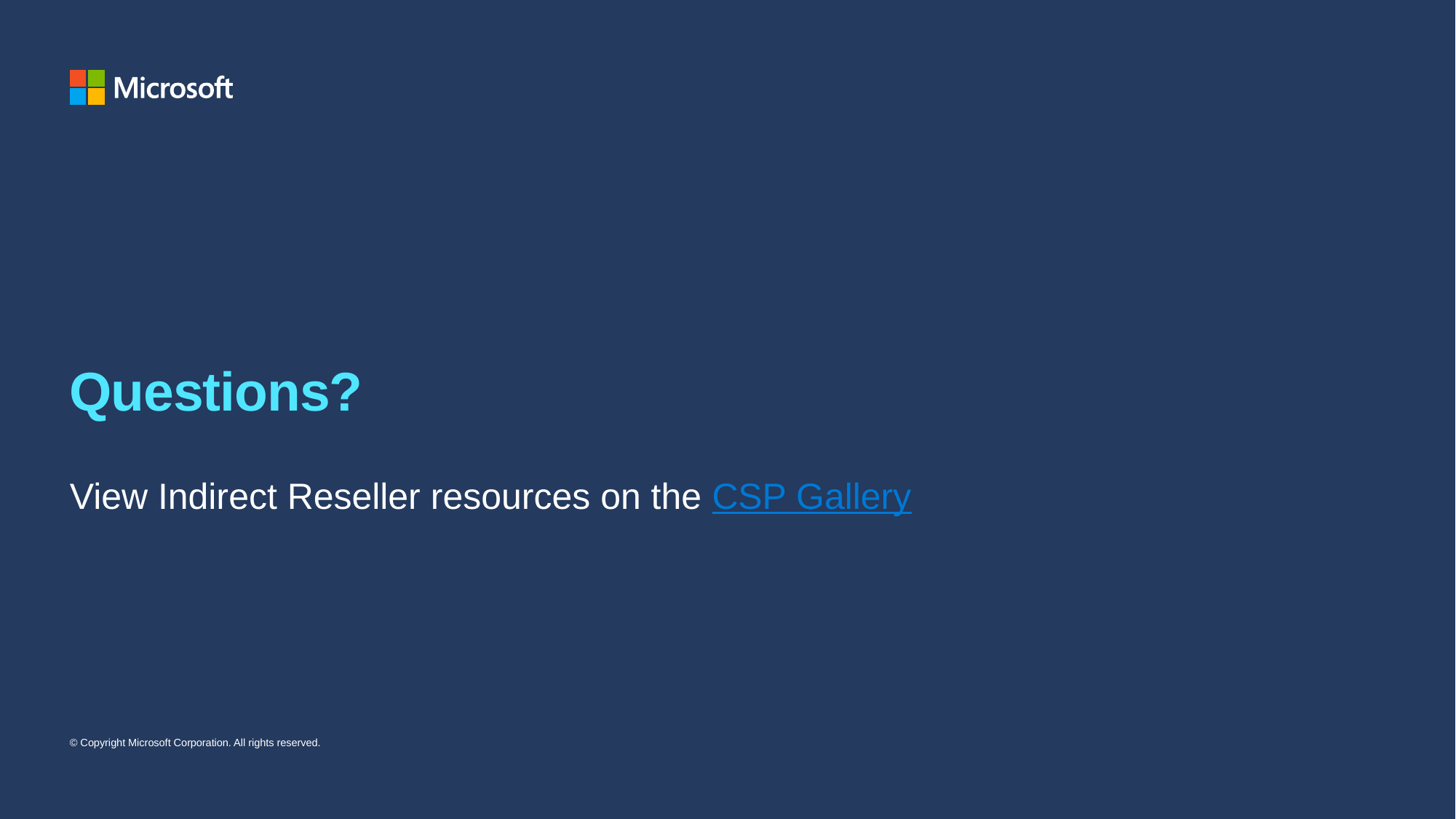

# Questions?
View Indirect Reseller resources on the CSP Gallery
© Copyright Microsoft Corporation. All rights reserved.